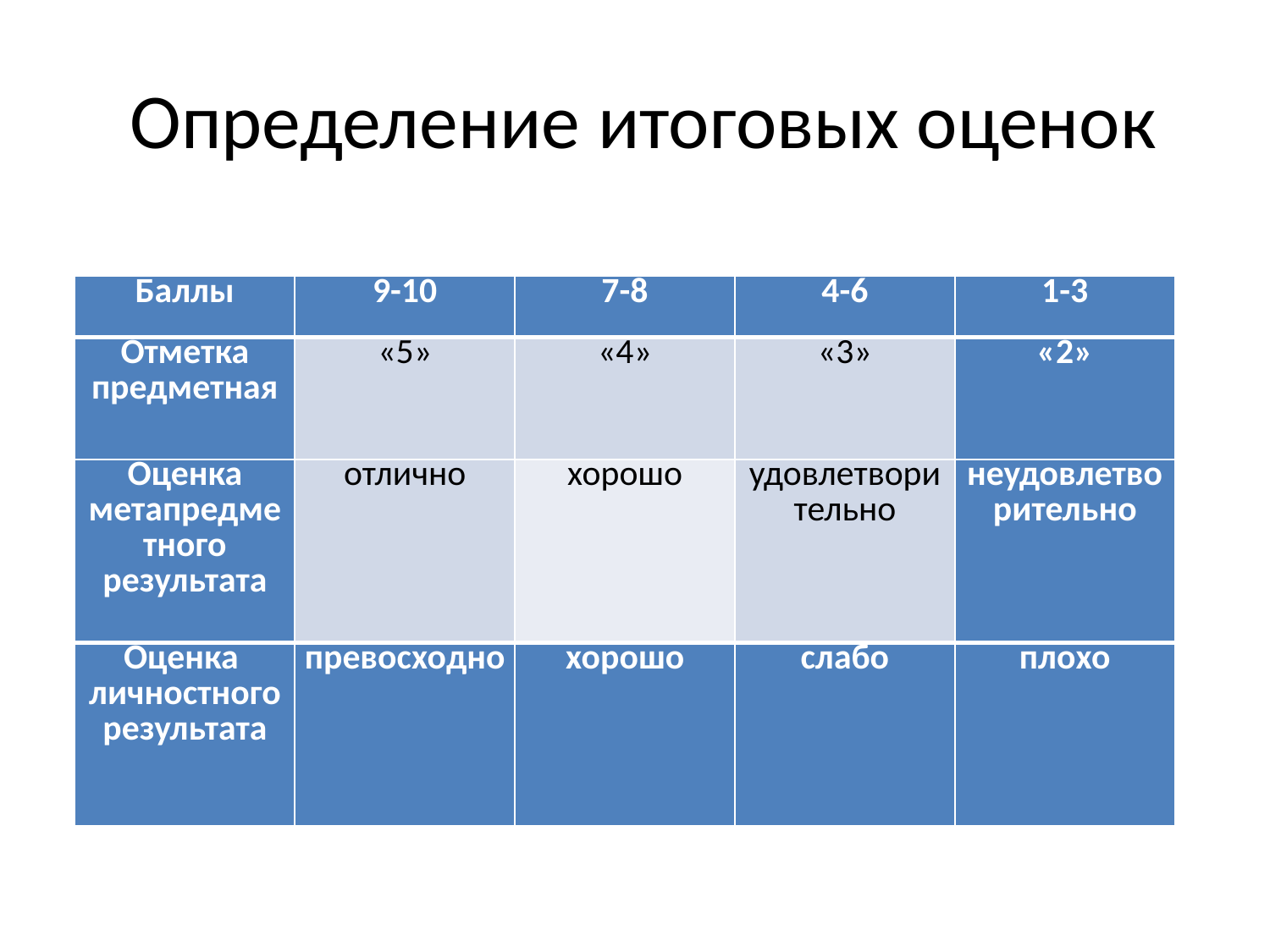

# Определение итоговых оценок
| Баллы | 9-10 | 7-8 | 4-6 | 1-3 |
| --- | --- | --- | --- | --- |
| Отметка предметная | «5» | «4» | «3» | «2» |
| Оценка метапредметного результата | отлично | хорошо | удовлетворительно | неудовлетворительно |
| Оценка личностного результата | превосходно | хорошо | слабо | плохо |